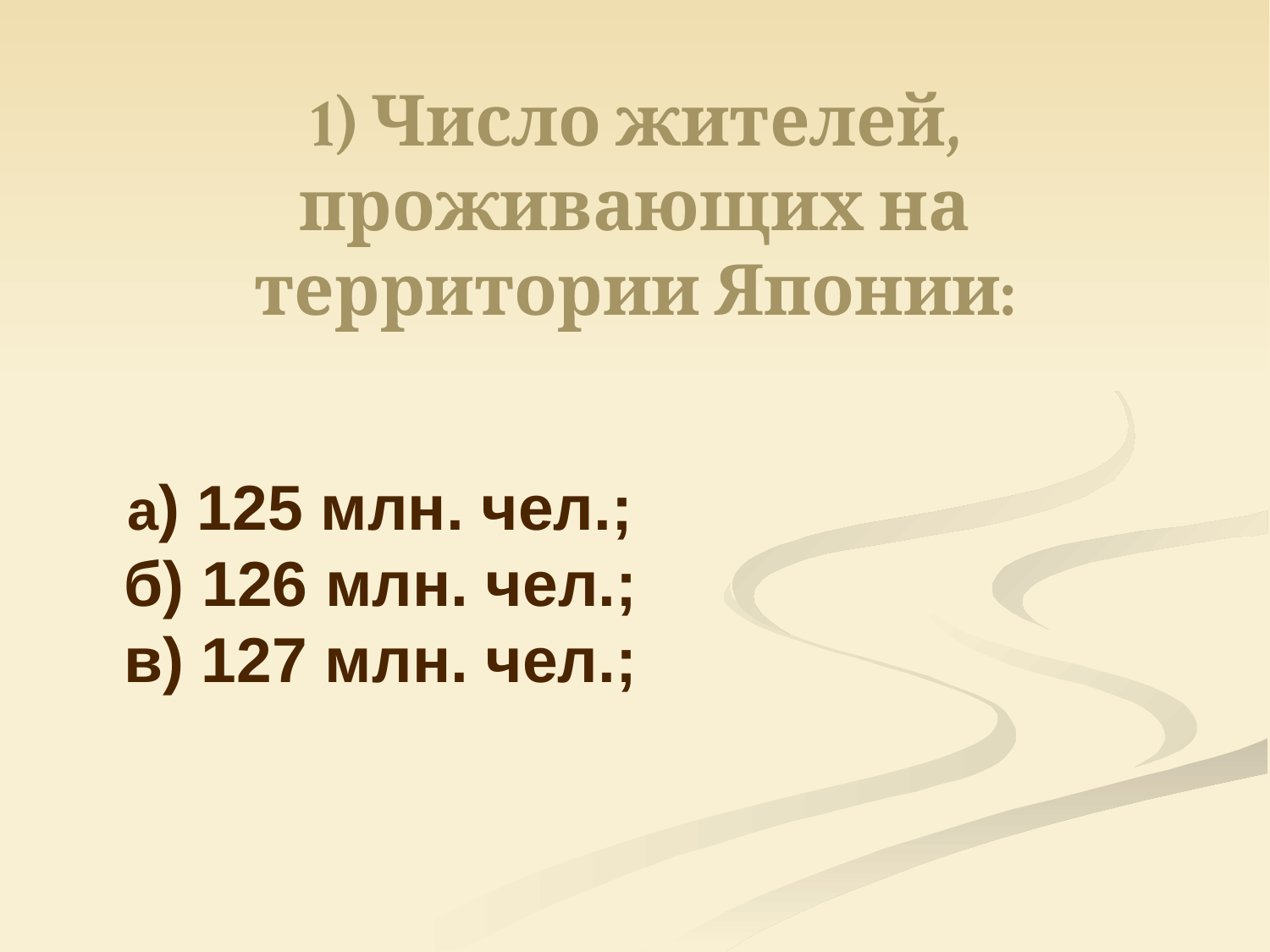

# 1) Число жителей, проживающих на территории Японии:

    а) 125 млн. чел.;
б) 126 млн. чел.;
в) 127 млн. чел.;